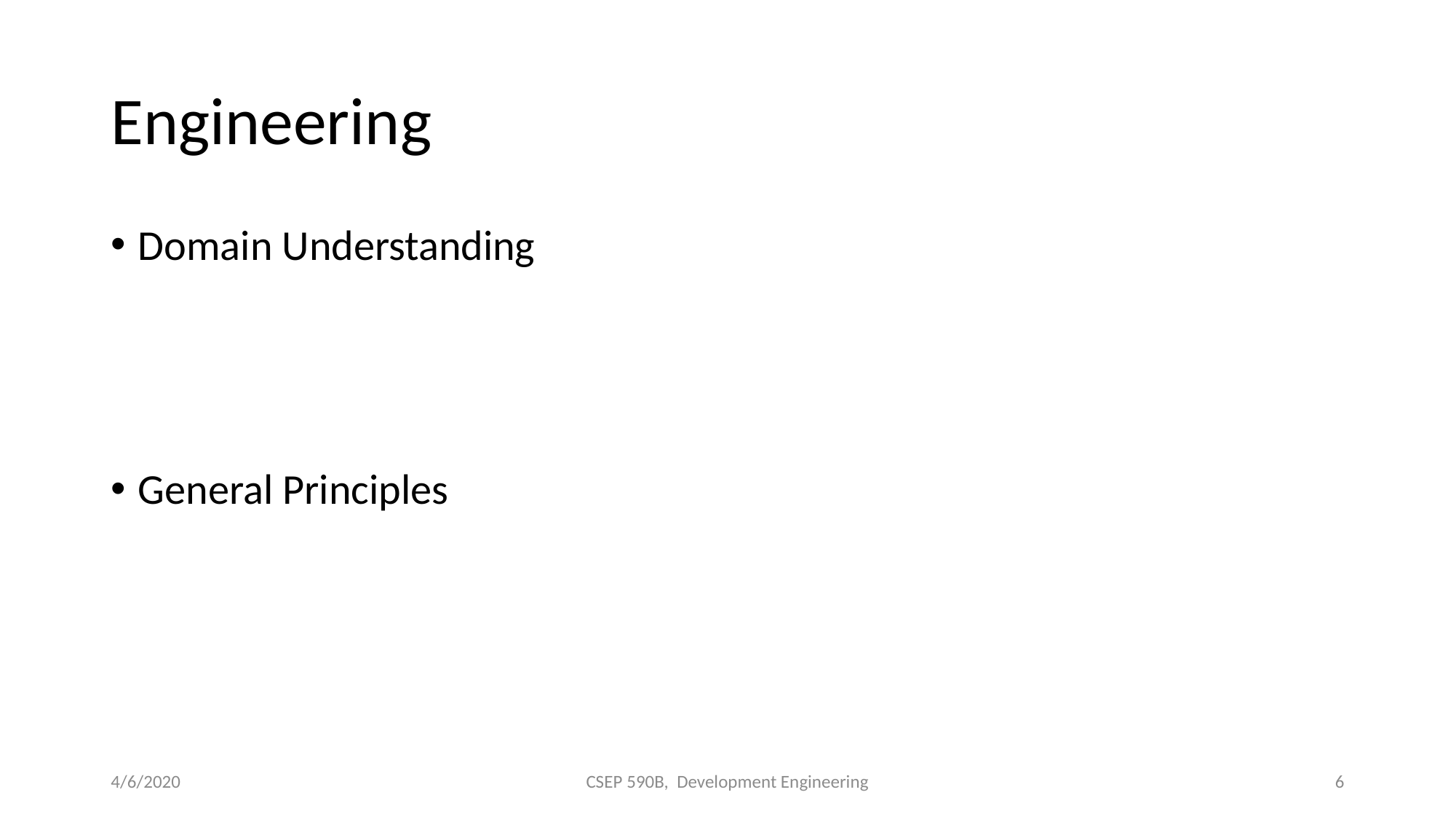

# Engineering
Domain Understanding

General Principles
4/6/2020
CSEP 590B,  Development Engineering
6